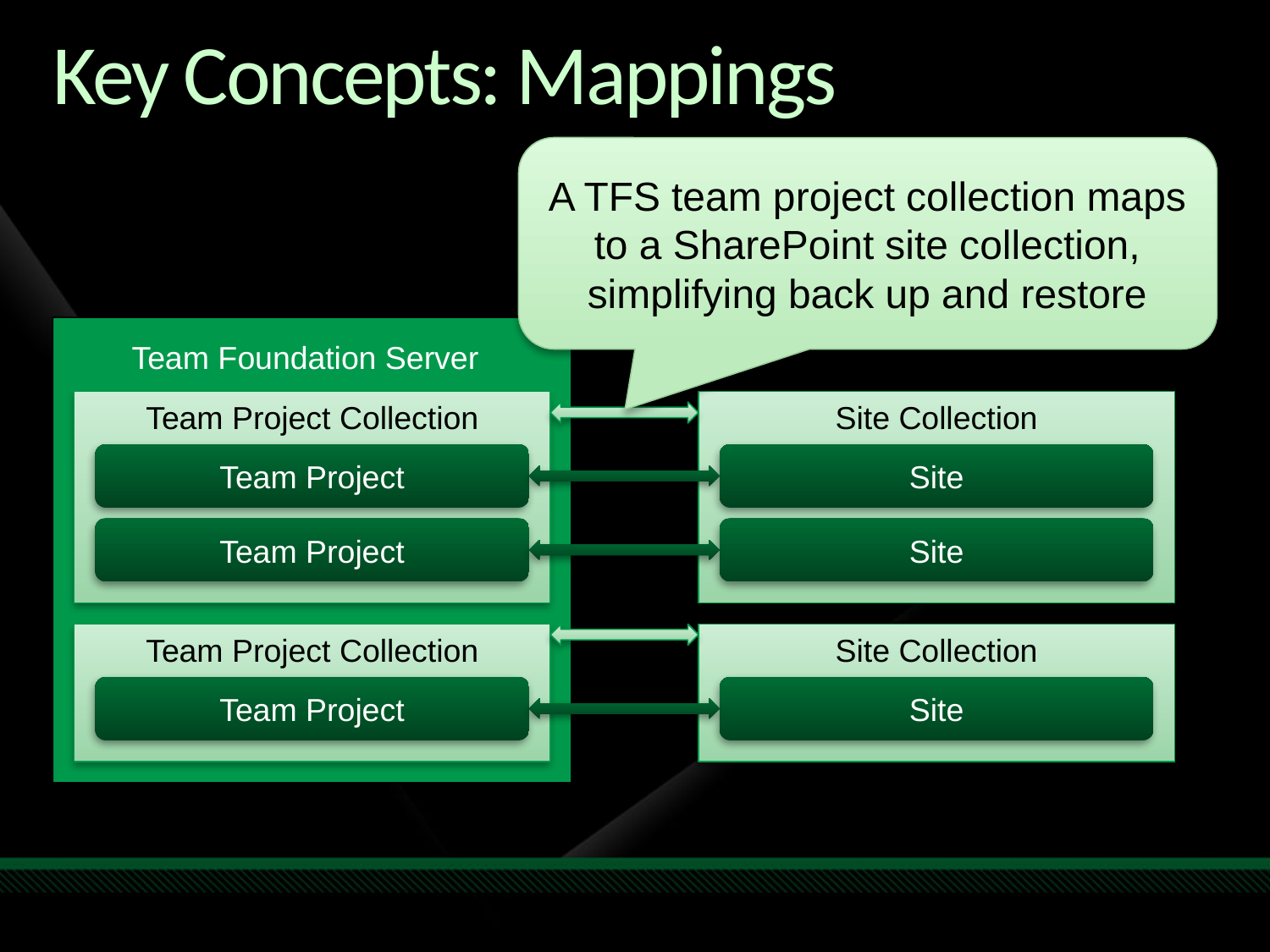

# Key Concepts: Mappings
A TFS team project collection maps to a SharePoint site collection, simplifying back up and restore
Team Foundation Server
Team Project Collection
Site Collection

Team Project
Site

Team Project
Site

Team Project Collection

Site Collection
Team Project
Site